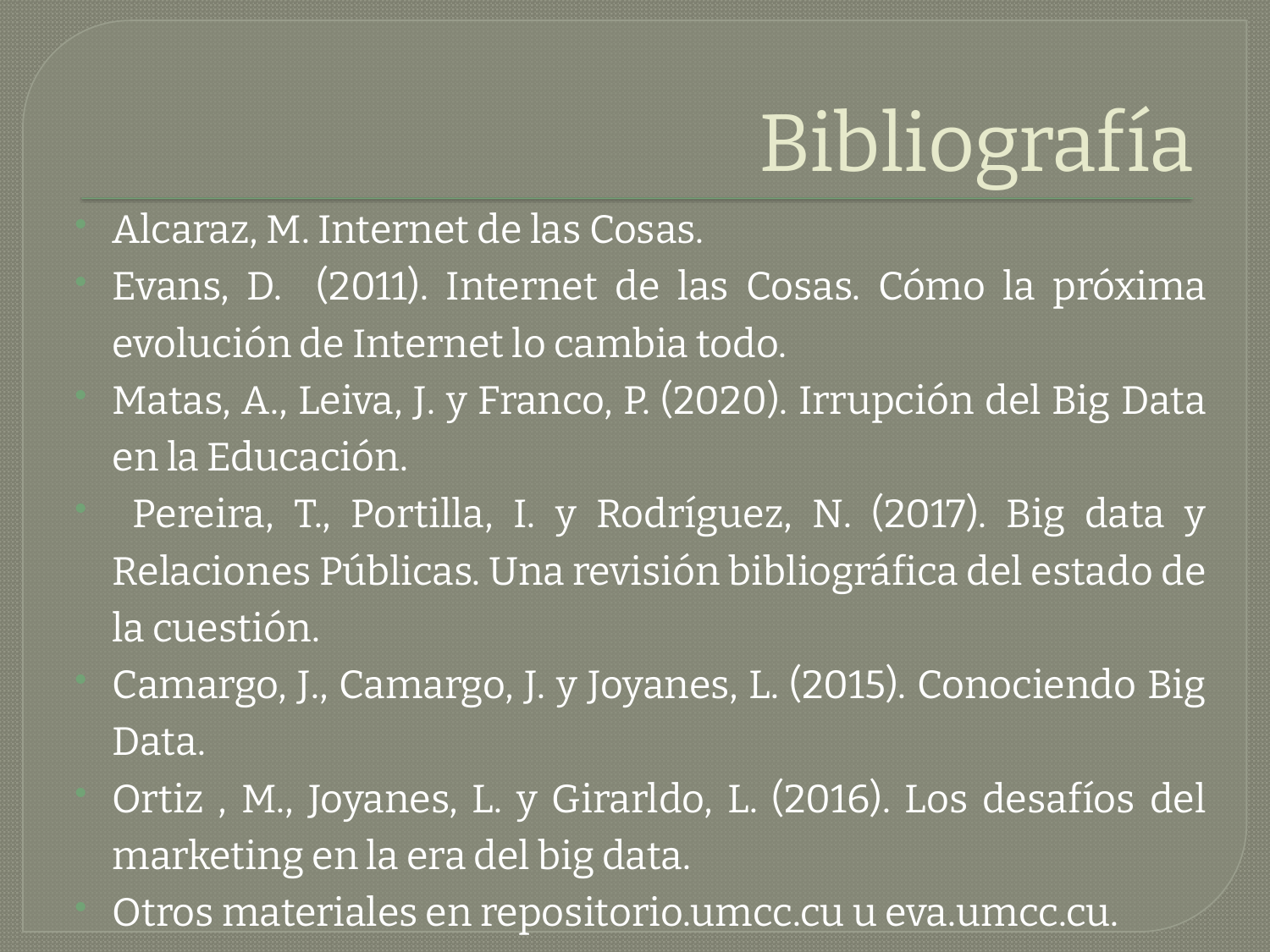

# Bibliografía
Alcaraz, M. Internet de las Cosas.
Evans, D.  (2011). Internet de las Cosas. Cómo la próxima evolución de Internet lo cambia todo.
Matas, A., Leiva, J. y Franco, P. (2020). Irrupción del Big Data en la Educación.
 Pereira, T., Portilla, I. y Rodríguez, N. (2017). Big data y Relaciones Públicas. Una revisión bibliográfica del estado de la cuestión.
Camargo, J., Camargo, J. y Joyanes, L. (2015). Conociendo Big Data.
Ortiz , M., Joyanes, L. y Girarldo, L. (2016). Los desafíos del marketing en la era del big data.
Otros materiales en repositorio.umcc.cu u eva.umcc.cu.